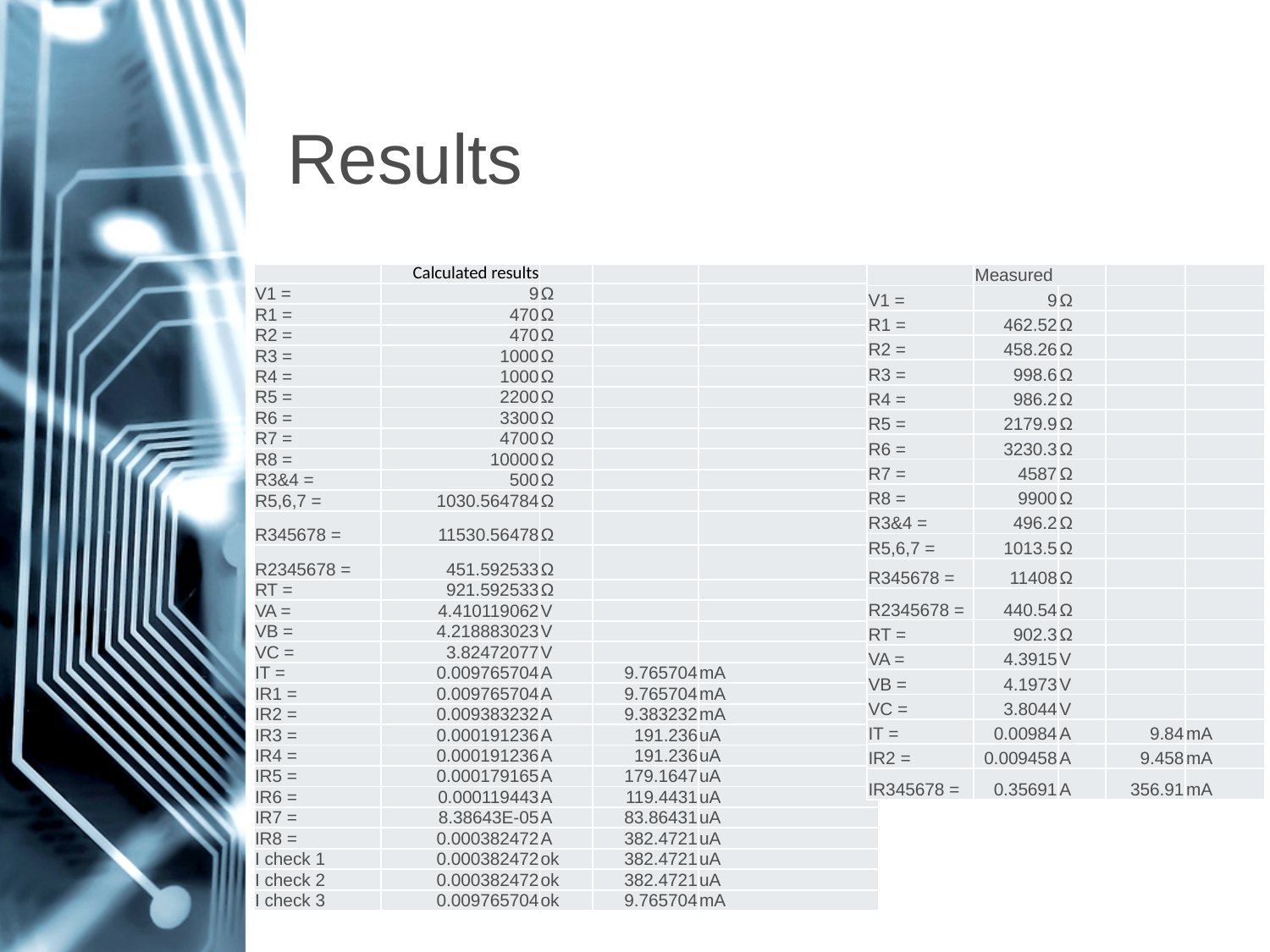

# Results
|  | Calculated results |  |  |  |
| --- | --- | --- | --- | --- |
| V1 = | 9 | Ω |  |  |
| R1 = | 470 | Ω |  |  |
| R2 = | 470 | Ω |  |  |
| R3 = | 1000 | Ω |  |  |
| R4 = | 1000 | Ω |  |  |
| R5 = | 2200 | Ω |  |  |
| R6 = | 3300 | Ω |  |  |
| R7 = | 4700 | Ω |  |  |
| R8 = | 10000 | Ω |  |  |
| R3&4 = | 500 | Ω |  |  |
| R5,6,7 = | 1030.564784 | Ω |  |  |
| R345678 = | 11530.56478 | Ω |  |  |
| R2345678 = | 451.592533 | Ω |  |  |
| RT = | 921.592533 | Ω |  |  |
| VA = | 4.410119062 | V |  |  |
| VB = | 4.218883023 | V |  |  |
| VC = | 3.82472077 | V |  |  |
| IT = | 0.009765704 | A | 9.765704 | mA |
| IR1 = | 0.009765704 | A | 9.765704 | mA |
| IR2 = | 0.009383232 | A | 9.383232 | mA |
| IR3 = | 0.000191236 | A | 191.236 | uA |
| IR4 = | 0.000191236 | A | 191.236 | uA |
| IR5 = | 0.000179165 | A | 179.1647 | uA |
| IR6 = | 0.000119443 | A | 119.4431 | uA |
| IR7 = | 8.38643E-05 | A | 83.86431 | uA |
| IR8 = | 0.000382472 | A | 382.4721 | uA |
| I check 1 | 0.000382472 | ok | 382.4721 | uA |
| I check 2 | 0.000382472 | ok | 382.4721 | uA |
| I check 3 | 0.009765704 | ok | 9.765704 | mA |
|  | Measured |  |  |  |
| --- | --- | --- | --- | --- |
| V1 = | 9 | Ω |  |  |
| R1 = | 462.52 | Ω |  |  |
| R2 = | 458.26 | Ω |  |  |
| R3 = | 998.6 | Ω |  |  |
| R4 = | 986.2 | Ω |  |  |
| R5 = | 2179.9 | Ω |  |  |
| R6 = | 3230.3 | Ω |  |  |
| R7 = | 4587 | Ω |  |  |
| R8 = | 9900 | Ω |  |  |
| R3&4 = | 496.2 | Ω |  |  |
| R5,6,7 = | 1013.5 | Ω |  |  |
| R345678 = | 11408 | Ω |  |  |
| R2345678 = | 440.54 | Ω |  |  |
| RT = | 902.3 | Ω |  |  |
| VA = | 4.3915 | V |  |  |
| VB = | 4.1973 | V |  |  |
| VC = | 3.8044 | V |  |  |
| IT = | 0.00984 | A | 9.84 | mA |
| IR2 = | 0.009458 | A | 9.458 | mA |
| IR345678 = | 0.35691 | A | 356.91 | mA |